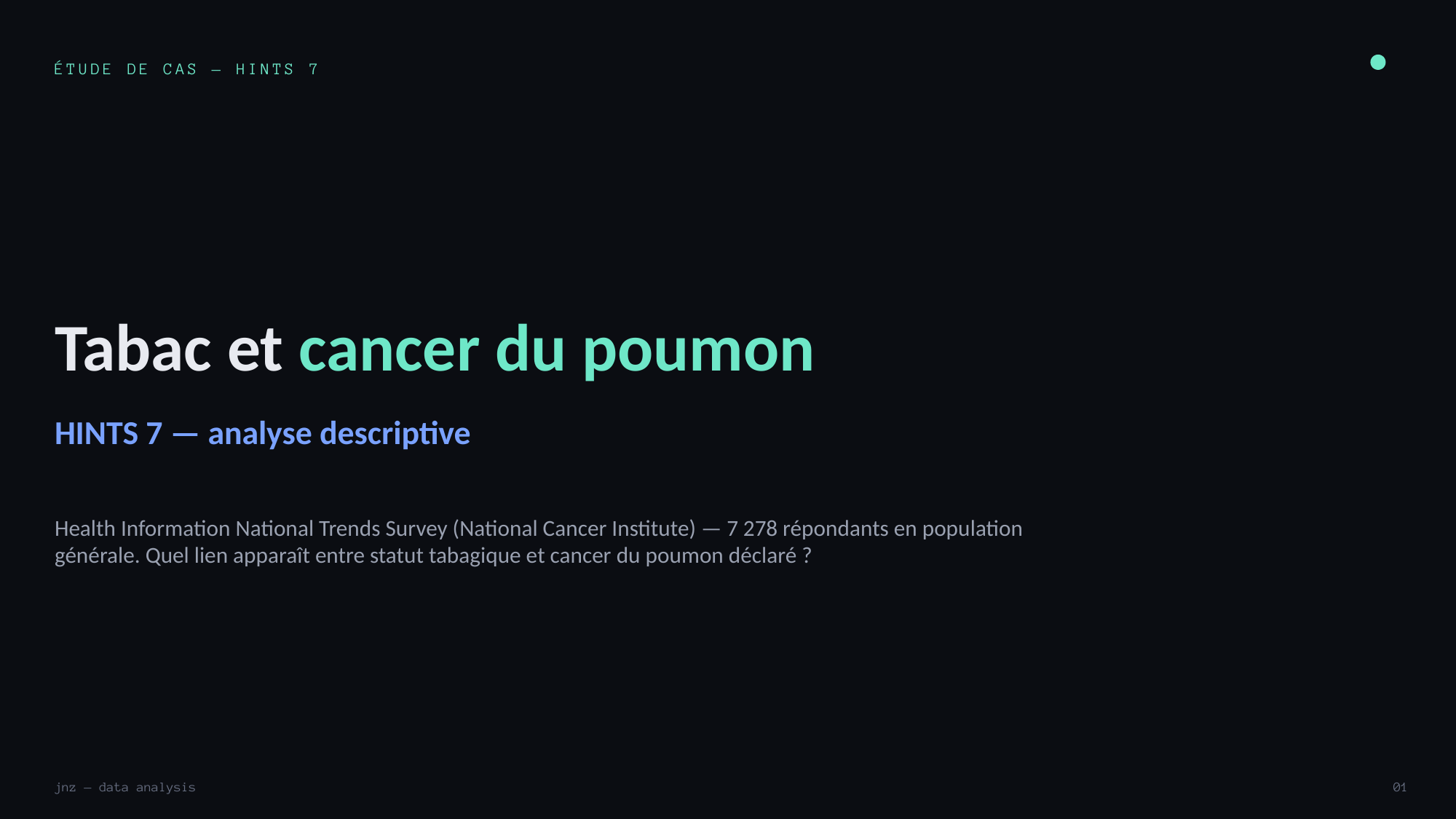

ÉTUDE DE CAS — HINTS 7

Tabac et cancer du poumon
HINTS 7 — analyse descriptive
Health Information National Trends Survey (National Cancer Institute) — 7 278 répondants en population générale. Quel lien apparaît entre statut tabagique et cancer du poumon déclaré ?
jnz — data analysis
01